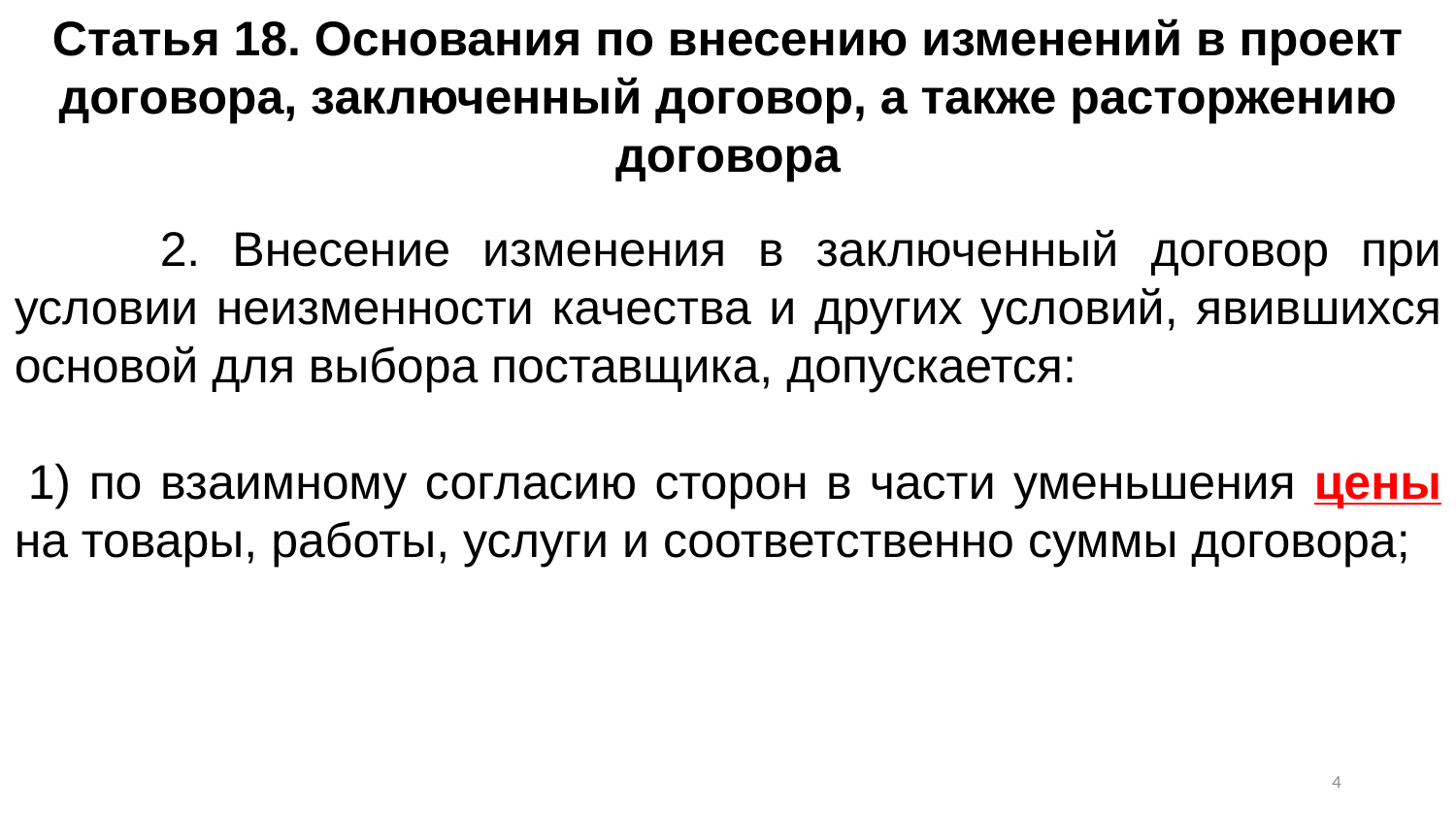

Статья 18. Основания по внесению изменений в проект договора, заключенный договор, а также расторжению договора

	2. Внесение изменения в заключенный договор при условии неизменности качества и других условий, явившихся основой для выбора поставщика, допускается:

 1) по взаимному согласию сторон в части уменьшения цены на товары, работы, услуги и соответственно суммы договора;
4